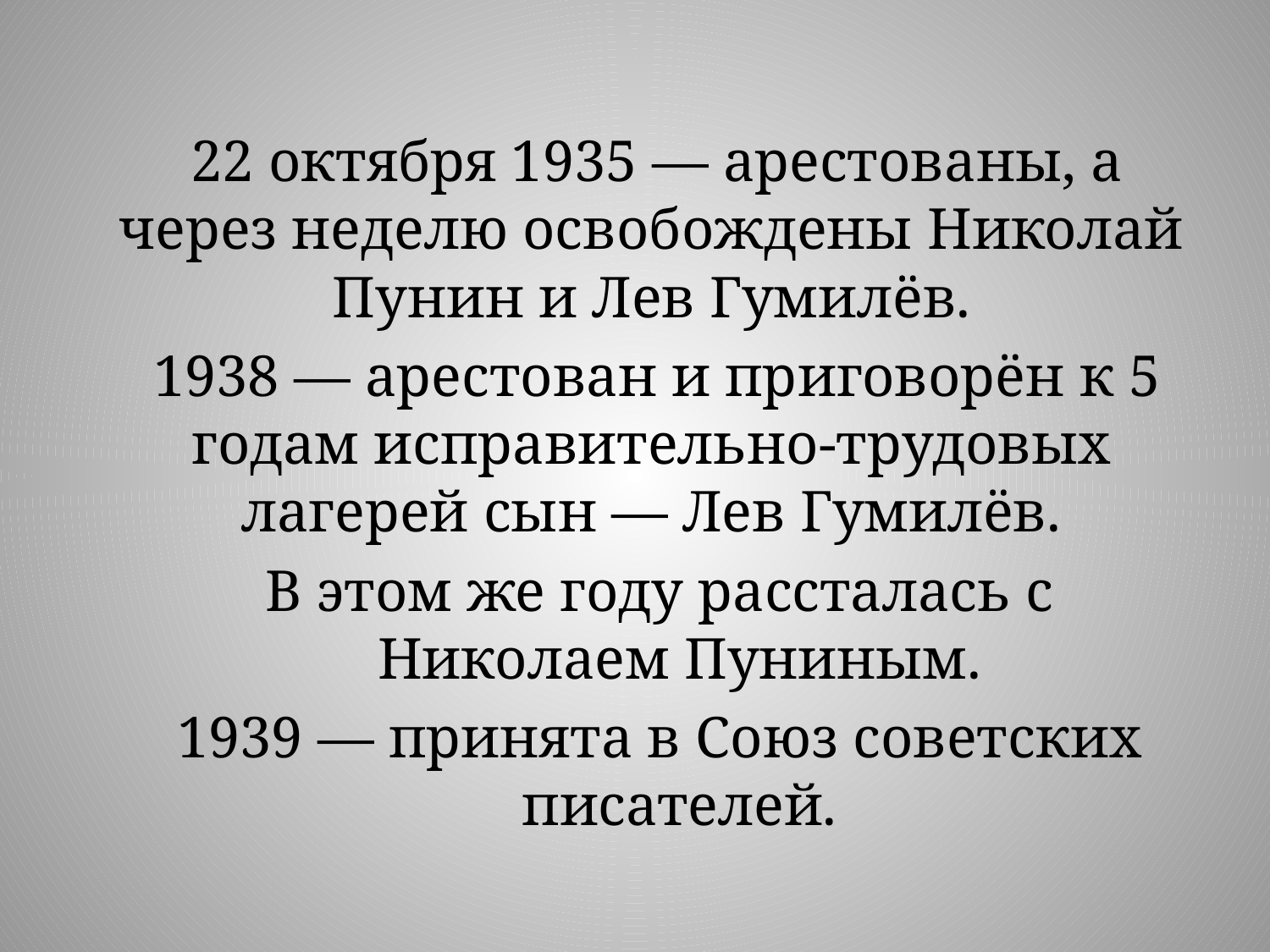

#
    22 октября 1935 — арестованы, а через неделю освобождены Николай Пунин и Лев Гумилёв.
    1938 — арестован и приговорён к 5 годам исправительно-трудовых лагерей сын — Лев Гумилёв.
В этом же году рассталась с Николаем Пуниным.
1939 — принята в Союз советских писателей.